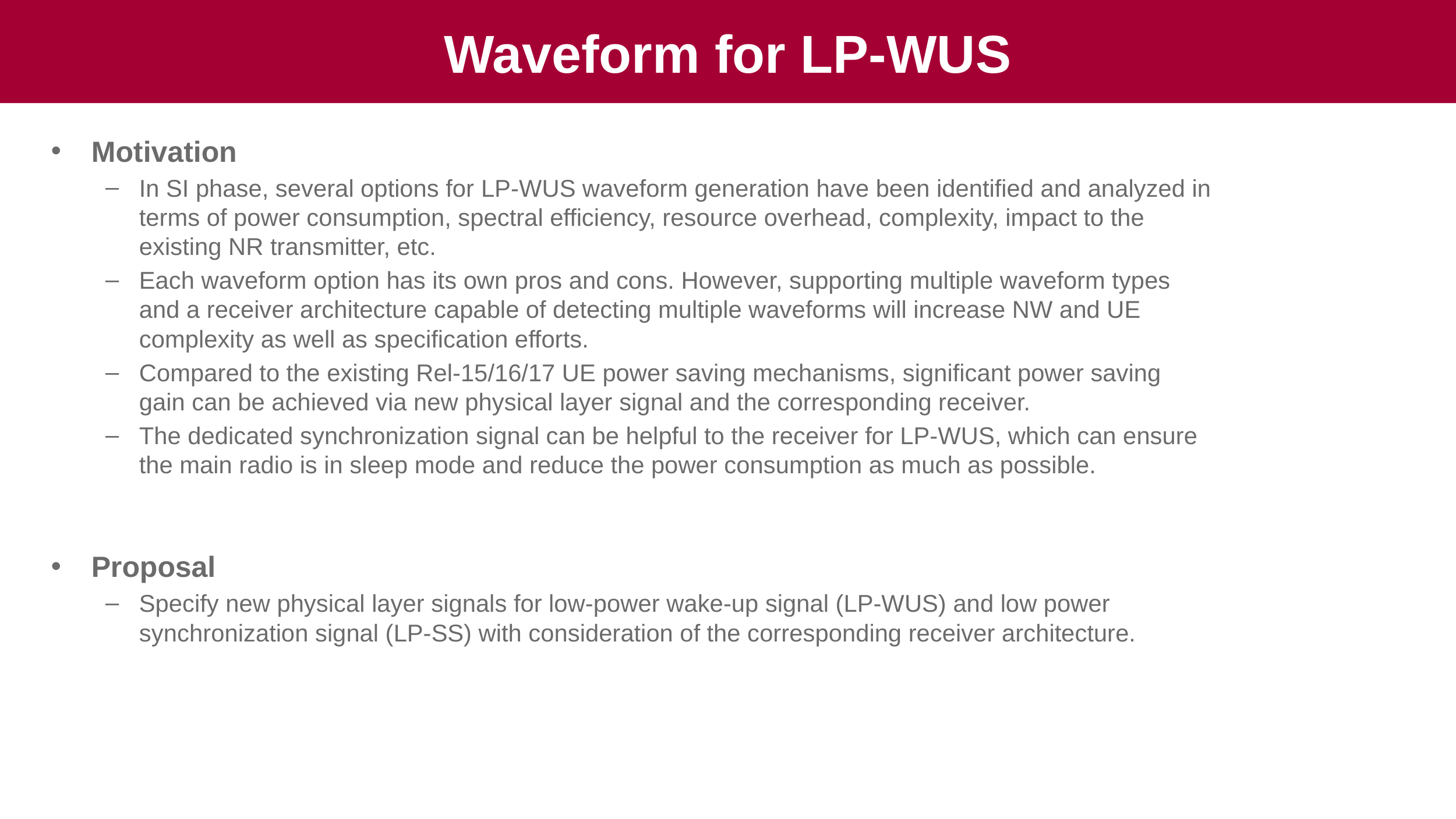

# Waveform for LP-WUS
Motivation
In SI phase, several options for LP-WUS waveform generation have been identified and analyzed in terms of power consumption, spectral efficiency, resource overhead, complexity, impact to the existing NR transmitter, etc.
Each waveform option has its own pros and cons. However, supporting multiple waveform types and a receiver architecture capable of detecting multiple waveforms will increase NW and UE complexity as well as specification efforts.
Compared to the existing Rel-15/16/17 UE power saving mechanisms, significant power saving gain can be achieved via new physical layer signal and the corresponding receiver.
The dedicated synchronization signal can be helpful to the receiver for LP-WUS, which can ensure the main radio is in sleep mode and reduce the power consumption as much as possible.

Proposal
Specify new physical layer signals for low-power wake-up signal (LP-WUS) and low power synchronization signal (LP-SS) with consideration of the corresponding receiver architecture.